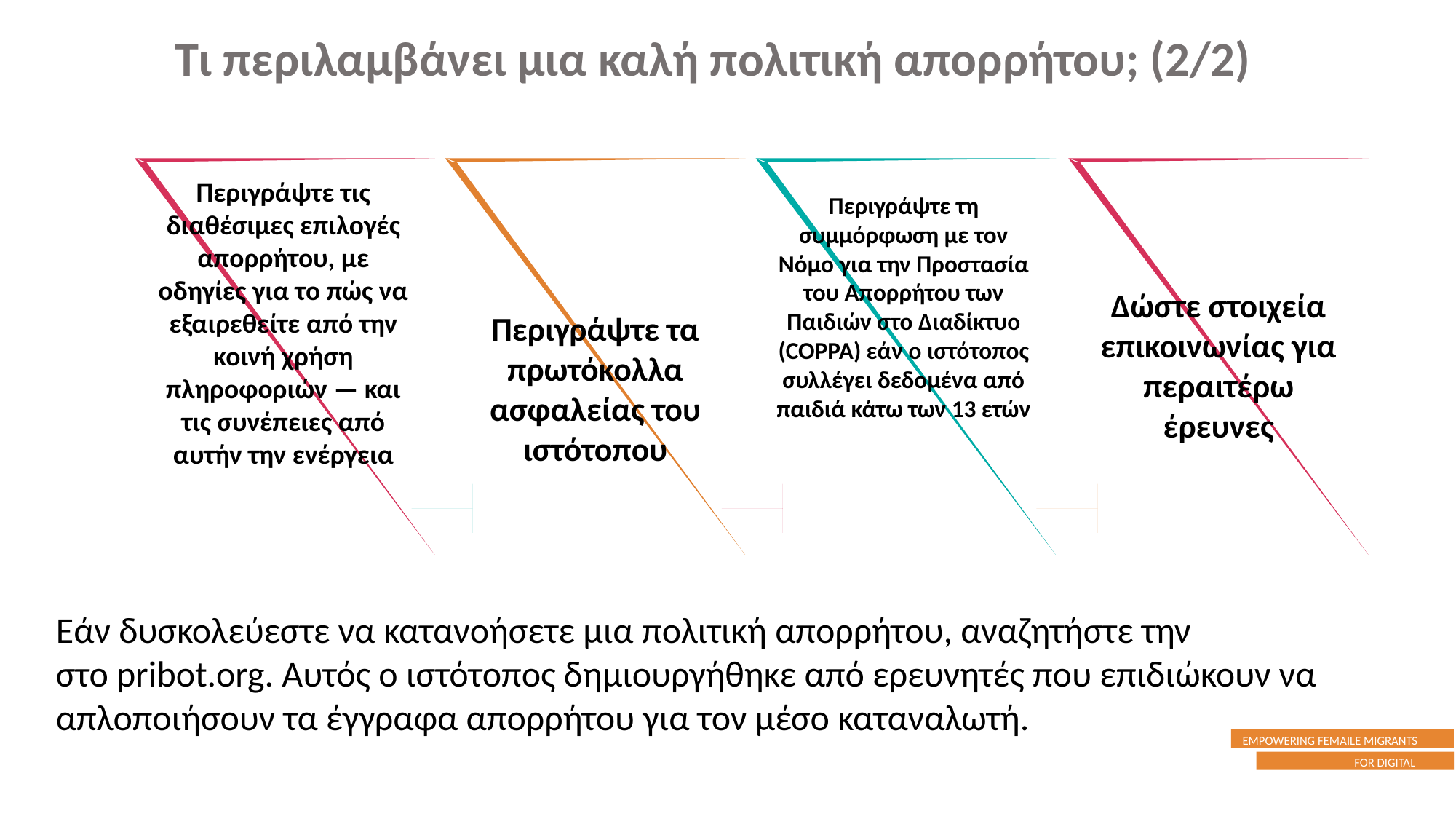

Τι περιλαμβάνει μια καλή πολιτική απορρήτου; (2/2)

Περιγράψτε τις διαθέσιμες επιλογές απορρήτου, με οδηγίες για το πώς να εξαιρεθείτε από την κοινή χρήση πληροφοριών — και τις συνέπειες από αυτήν την ενέργεια
Περιγράψτε τη συμμόρφωση με τον Νόμο για την Προστασία του Απορρήτου των Παιδιών στο Διαδίκτυο (COPPA) εάν ο ιστότοπος συλλέγει δεδομένα από παιδιά κάτω των 13 ετών

Δώστε στοιχεία επικοινωνίας για περαιτέρω έρευνες
Περιγράψτε τα πρωτόκολλα ασφαλείας του ιστότοπου

Εάν δυσκολεύεστε να κατανοήσετε μια πολιτική απορρήτου, αναζητήστε την στο pribot.org. Αυτός ο ιστότοπος δημιουργήθηκε από ερευνητές που επιδιώκουν να απλοποιήσουν τα έγγραφα απορρήτου για τον μέσο καταναλωτή.